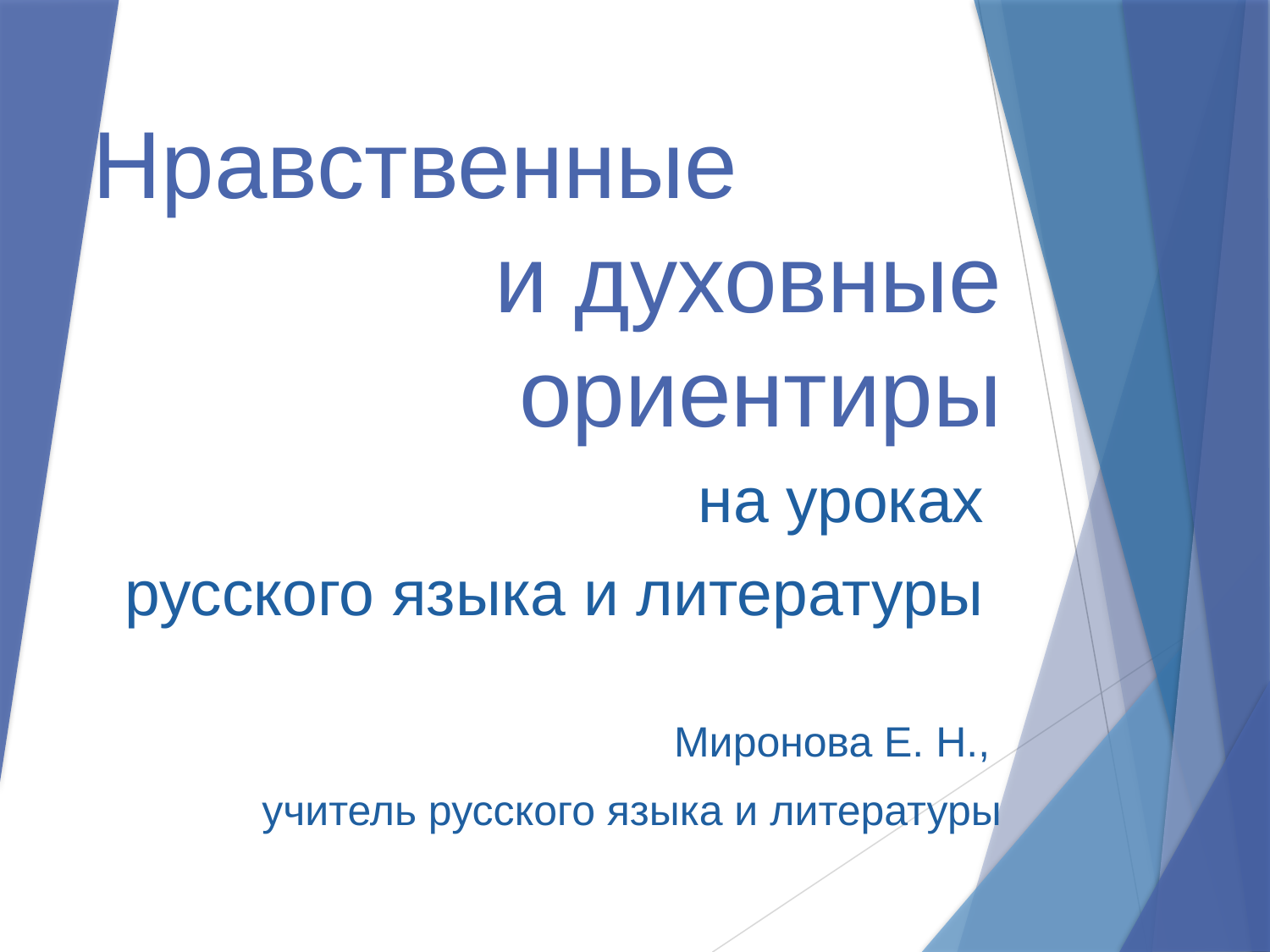

# Нравственные           и духовные ориентиры
на уроках
  русского языка и литературы

Миронова Е. Н.,
учитель русского языка и литературы